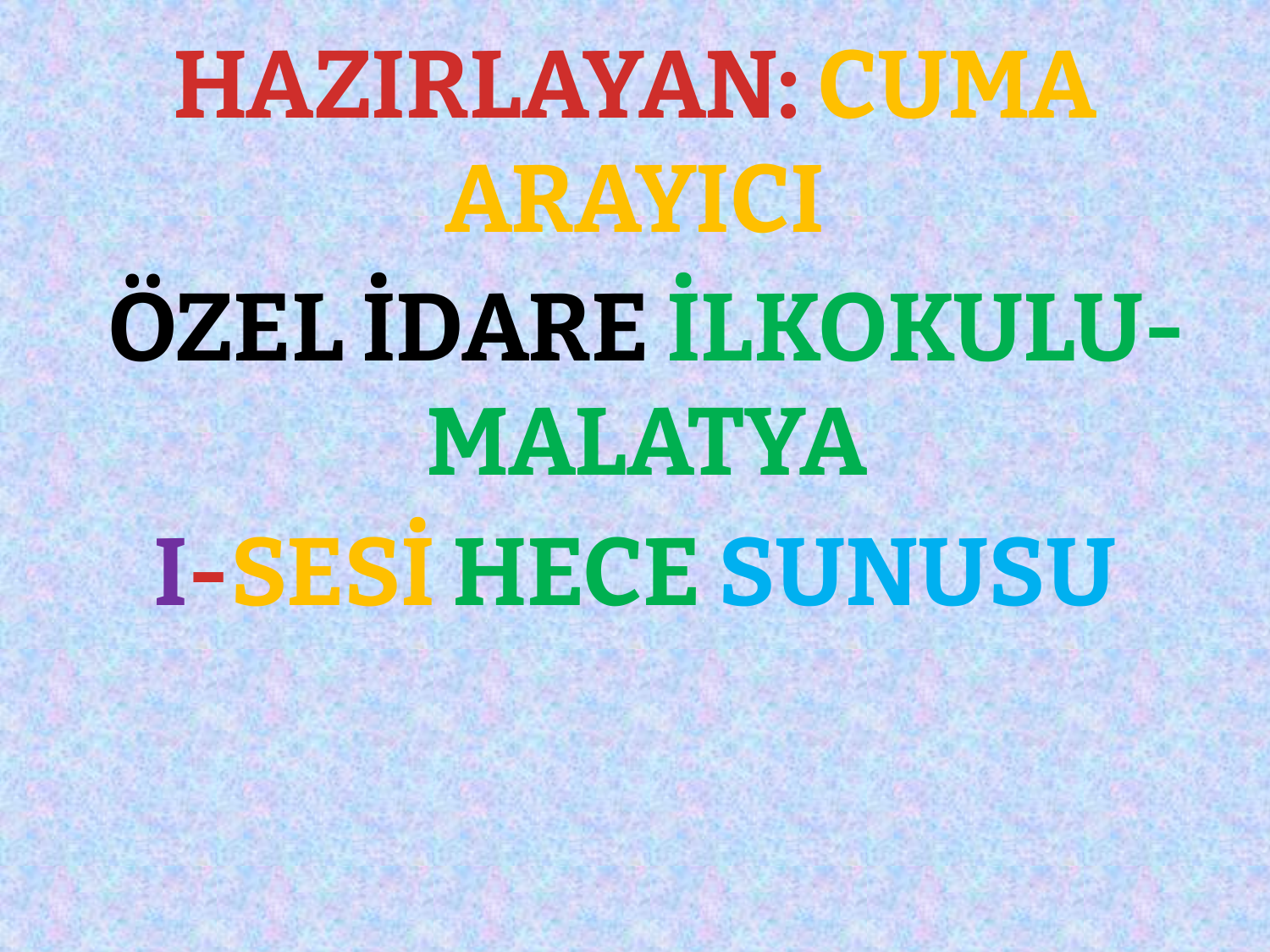

HAZIRLAYAN: CUMA ARAYICI
ÖZEL İDARE İLKOKULU-MALATYA
I-SESİ HECE SUNUSU